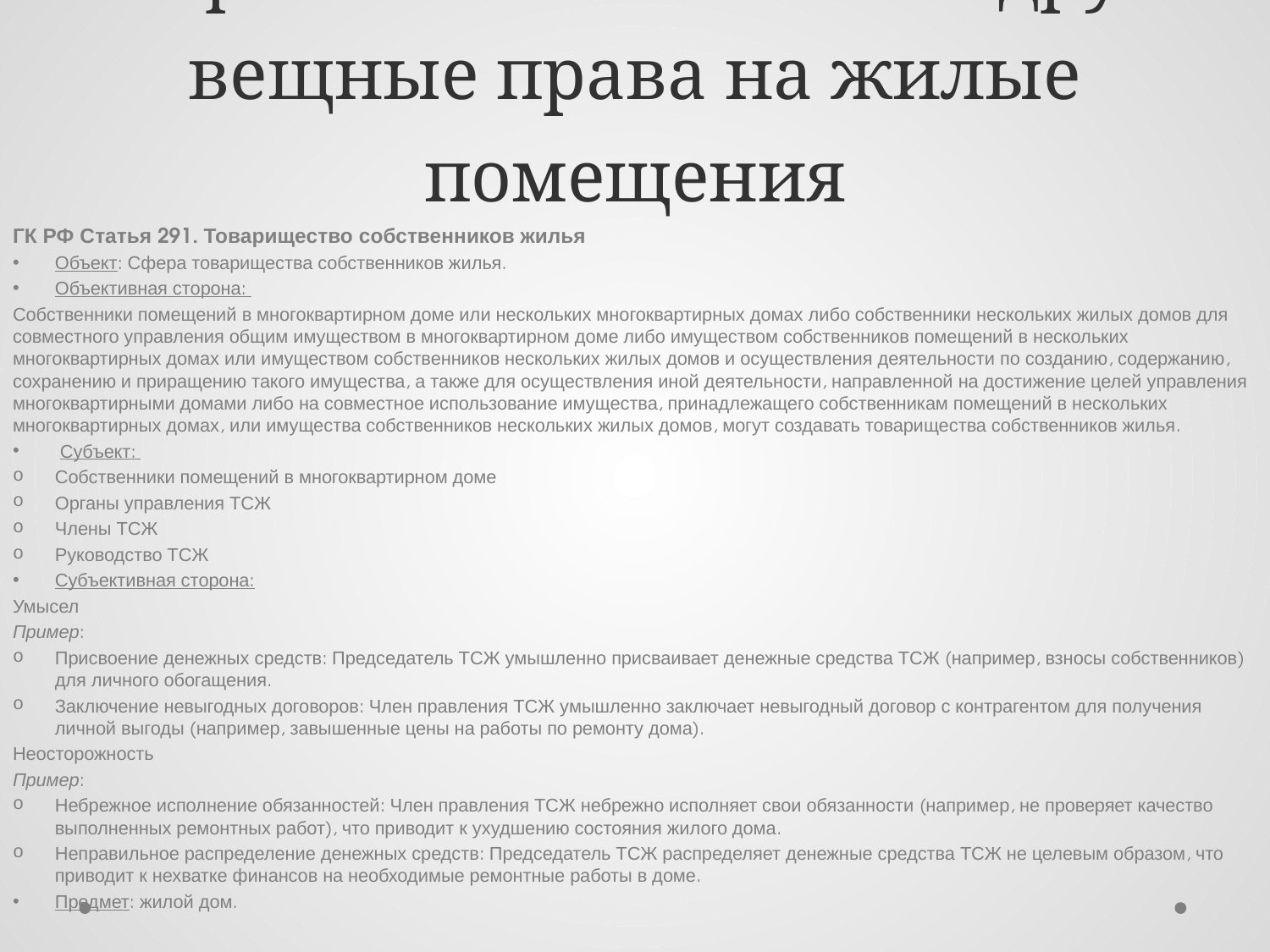

# 21.  Право собственности и другие вещные права на жилые помещения
ГК РФ Статья 291. Товарищество собственников жилья
Объект: Сфера товарищества собственников жилья.
Объективная сторона:
Собственники помещений в многоквартирном доме или нескольких многоквартирных домах либо собственники нескольких жилых домов для совместного управления общим имуществом в многоквартирном доме либо имуществом собственников помещений в нескольких многоквартирных домах или имуществом собственников нескольких жилых домов и осуществления деятельности по созданию, содержанию, сохранению и приращению такого имущества, а также для осуществления иной деятельности, направленной на достижение целей управления многоквартирными домами либо на совместное использование имущества, принадлежащего собственникам помещений в нескольких многоквартирных домах, или имущества собственников нескольких жилых домов, могут создавать товарищества собственников жилья.
 Субъект:
Собственники помещений в многоквартирном доме
Органы управления ТСЖ
Члены ТСЖ
Руководство ТСЖ
Субъективная сторона:
Умысел
Пример:
Присвоение денежных средств: Председатель ТСЖ умышленно присваивает денежные средства ТСЖ (например, взносы собственников) для личного обогащения.
Заключение невыгодных договоров: Член правления ТСЖ умышленно заключает невыгодный договор с контрагентом для получения личной выгоды (например, завышенные цены на работы по ремонту дома).
Неосторожность
Пример:
Небрежное исполнение обязанностей: Член правления ТСЖ небрежно исполняет свои обязанности (например, не проверяет качество выполненных ремонтных работ), что приводит к ухудшению состояния жилого дома.
Неправильное распределение денежных средств: Председатель ТСЖ распределяет денежные средства ТСЖ не целевым образом, что приводит к нехватке финансов на необходимые ремонтные работы в доме.
Предмет: жилой дом.